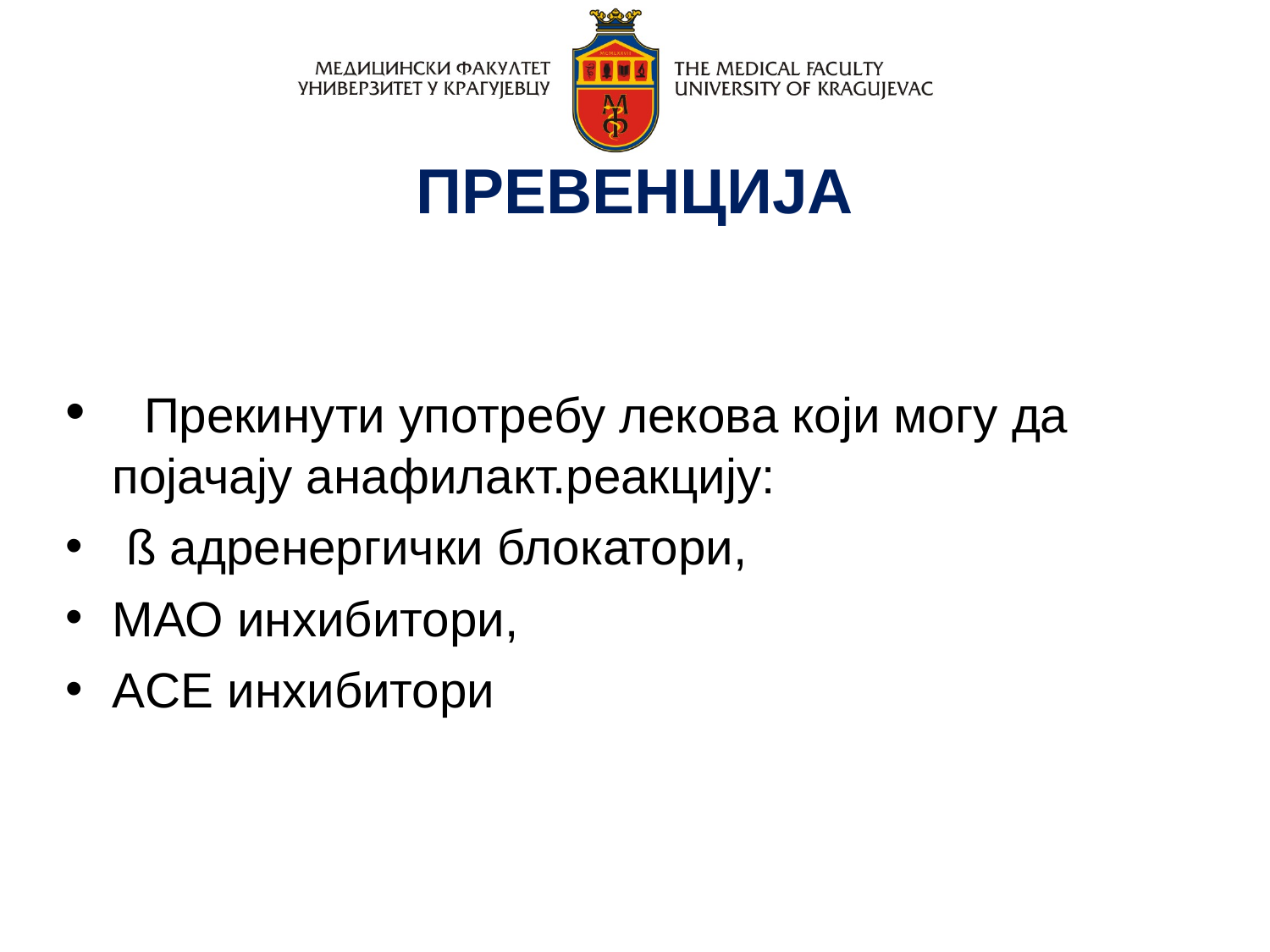

ПРЕВЕНЦИЈА
  Прекинути употребу лекова који могу да појачају анафилакт.реакцију:
 ß адренергички блокатори,
МАО инхибитори,
АCE инхибитори